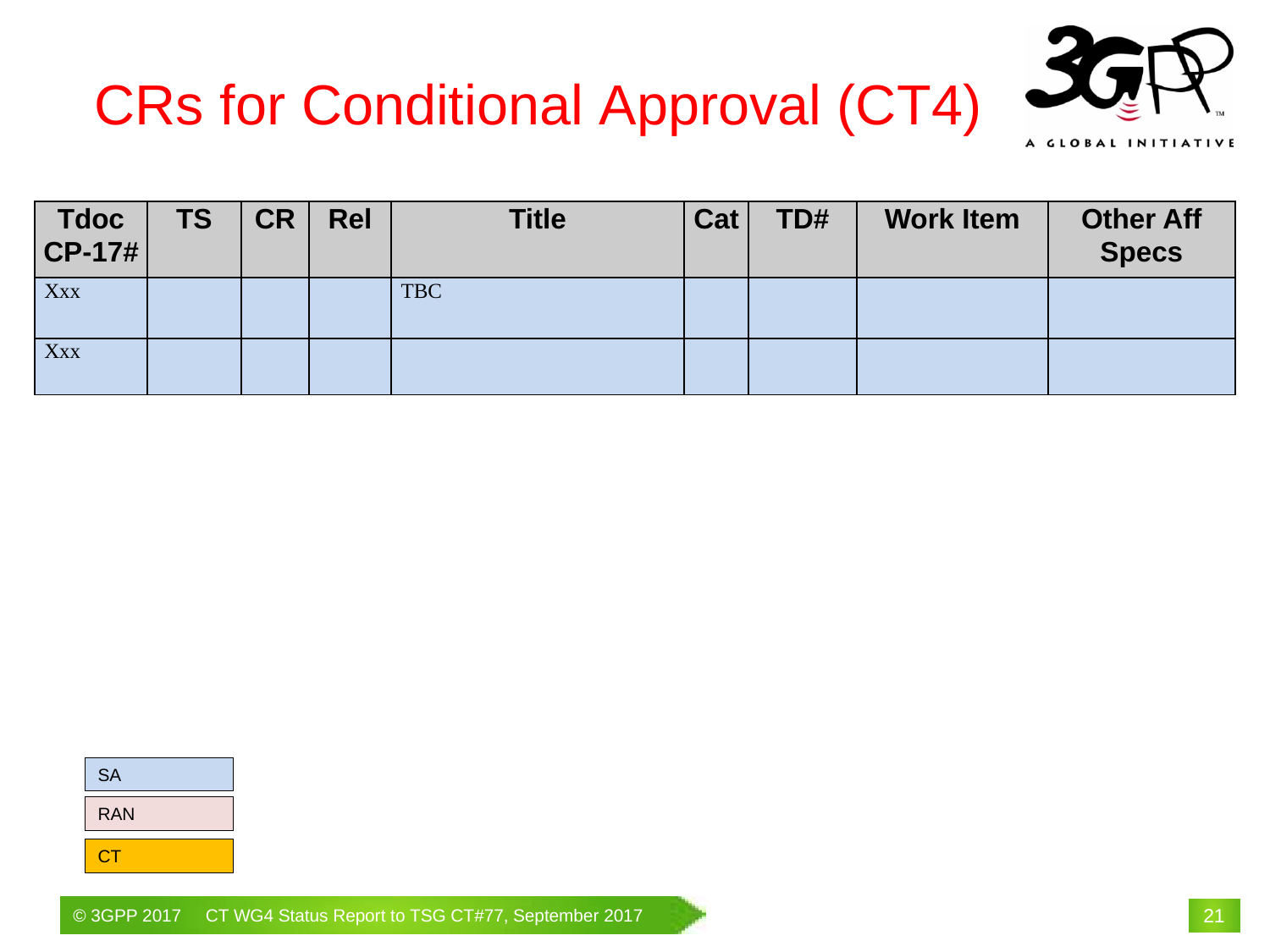

# CRs for Conditional Approval (CT4)
| Tdoc CP-17# | TS | CR | Rel | Title | Cat | TD# | Work Item | Other Aff Specs |
| --- | --- | --- | --- | --- | --- | --- | --- | --- |
| Xxx |  |  |  | TBC |  |  |  |  |
| Xxx |  |  |  |  |  |  |  |  |
SA
RAN
CT